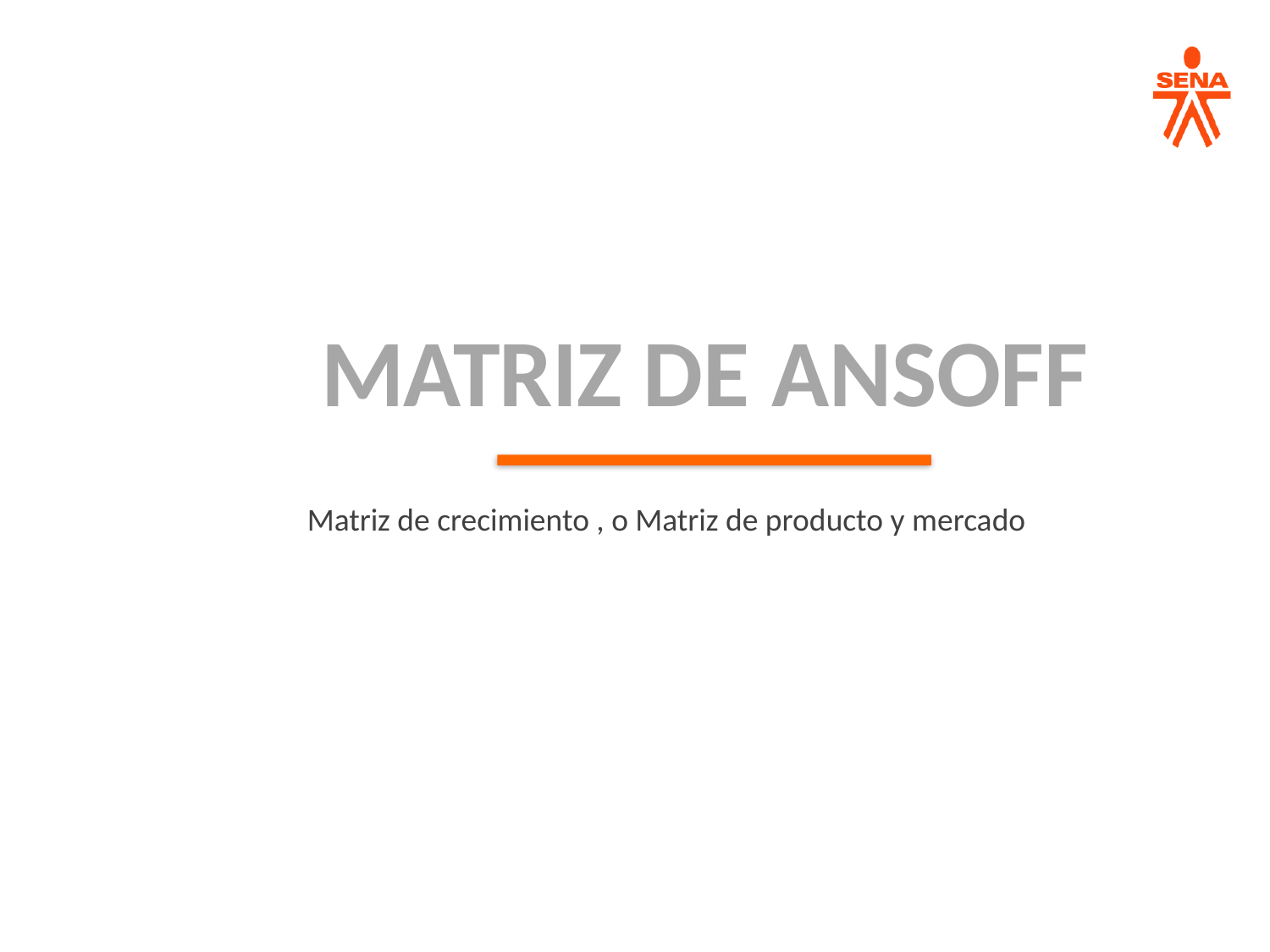

MATRIZ DE ANSOFF

Matriz de crecimiento , o Matriz de producto y mercado